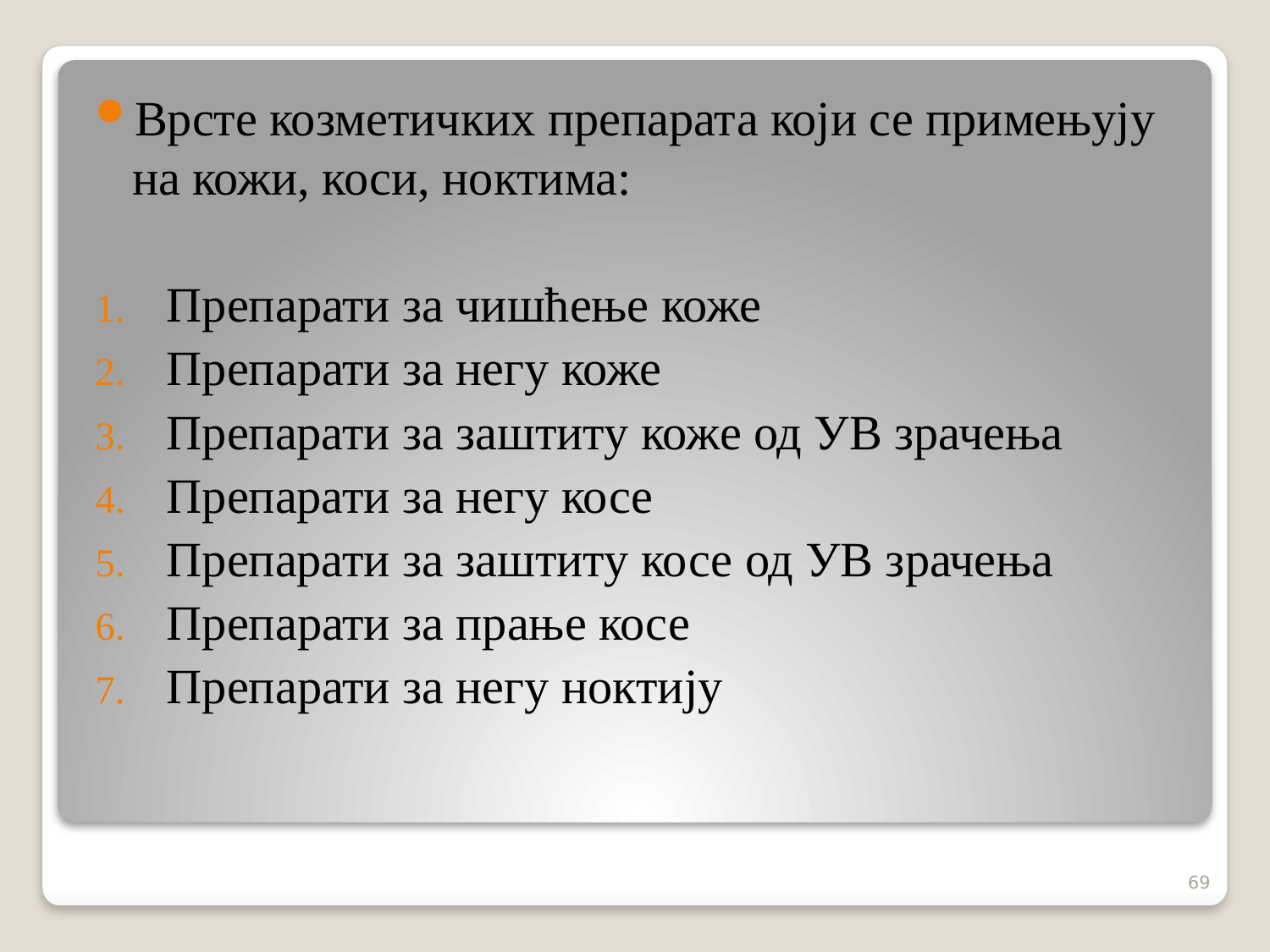

Врсте козметичких препарата који се примењују на кожи, коси, ноктима:

Препарати за чишћење коже
Препарати за негу коже
Препарати за заштиту коже од УВ зрачења
Препарати за негу косе
Препарати за заштиту косе од УВ зрачења
Препарати за прање косе
Препарати за негу ноктију

69